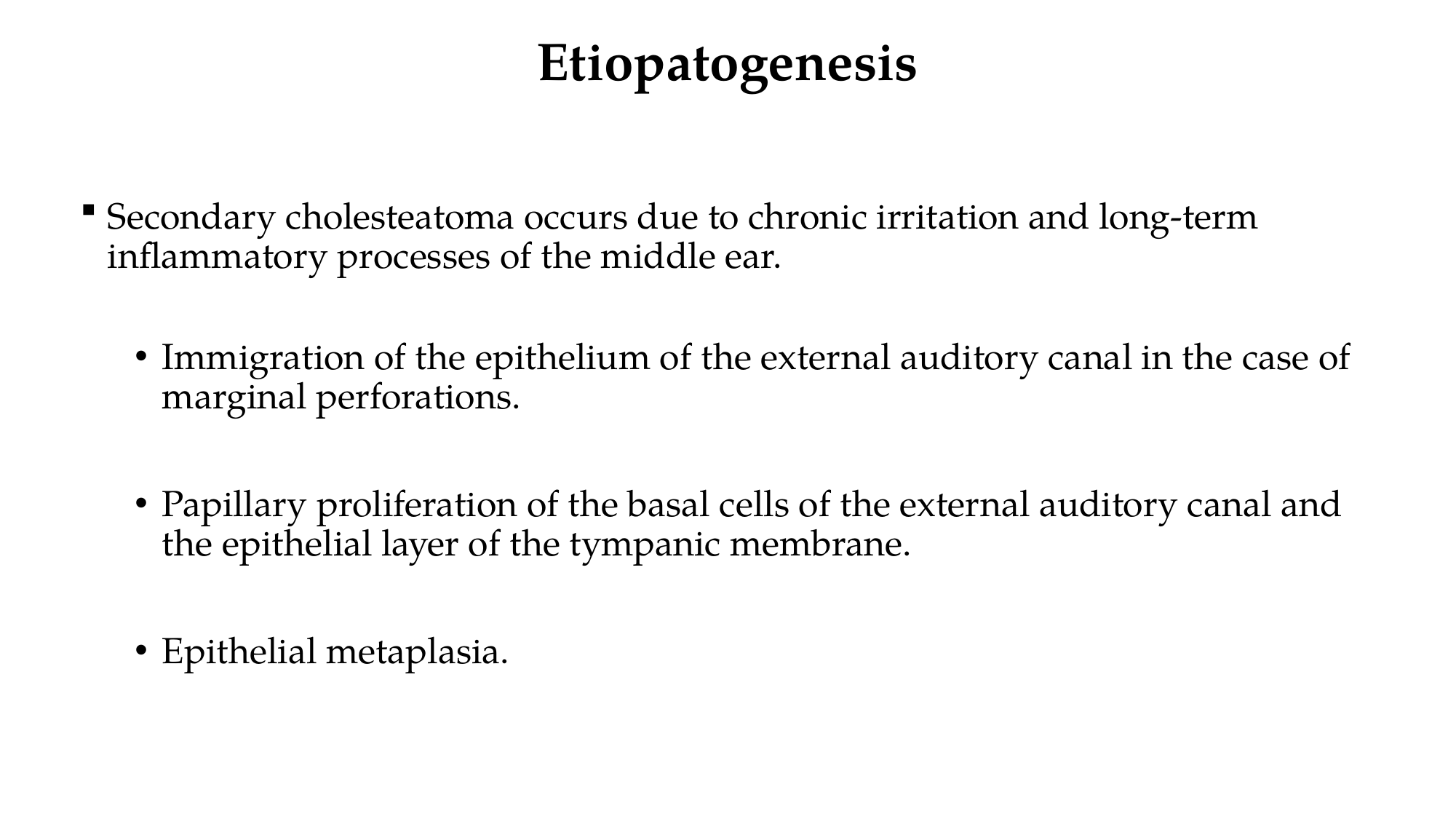

Etiopatogenesis
Secondary cholesteatoma occurs due to chronic irritation and long-term inflammatory processes of the middle ear.

Immigration of the epithelium of the external auditory canal in the case of marginal perforations.

Papillary proliferation of the basal cells of the external auditory canal and the epithelial layer of the tympanic membrane.

Epithelial metaplasia.